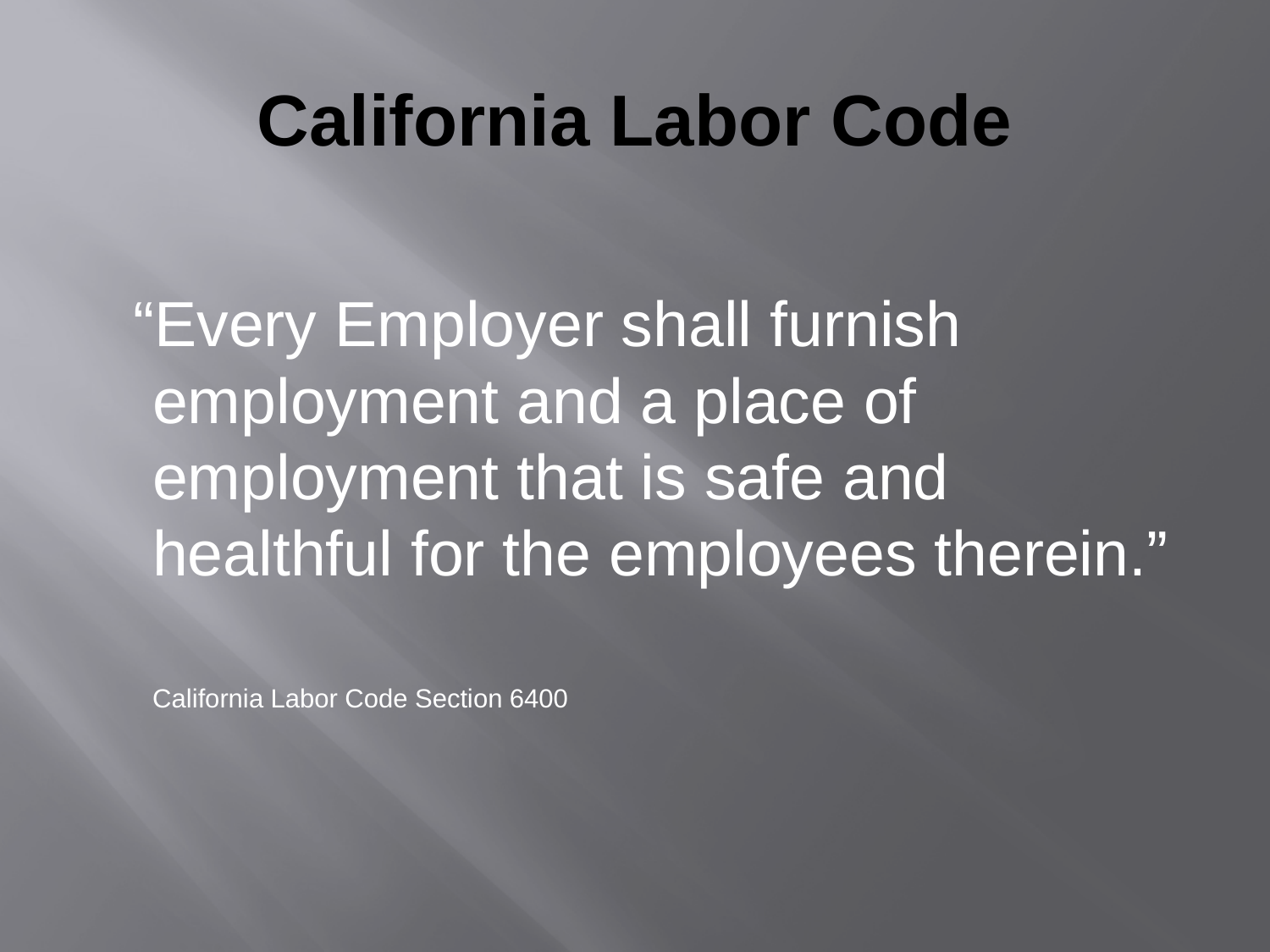

# California Labor Code
   “Every Employer shall furnish employment and a place of employment that is safe and healthful for the employees therein.”

						California Labor Code Section 6400